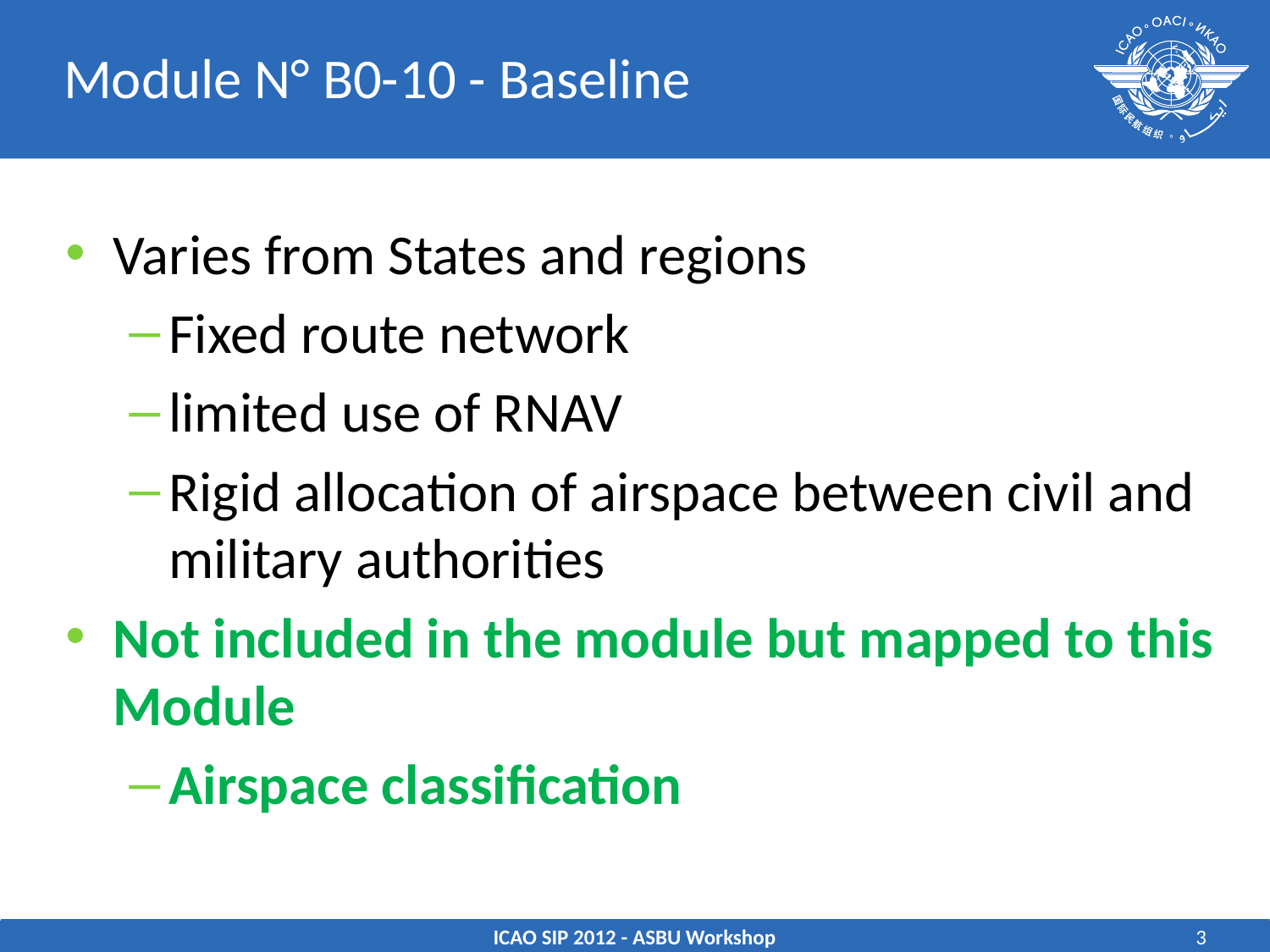

# Module N° B0-10 - Baseline
Varies from States and regions
Fixed route network
limited use of RNAV
Rigid allocation of airspace between civil and military authorities
Not included in the module but mapped to this Module
Airspace classification
ICAO SIP 2012 - ASBU Workshop
3